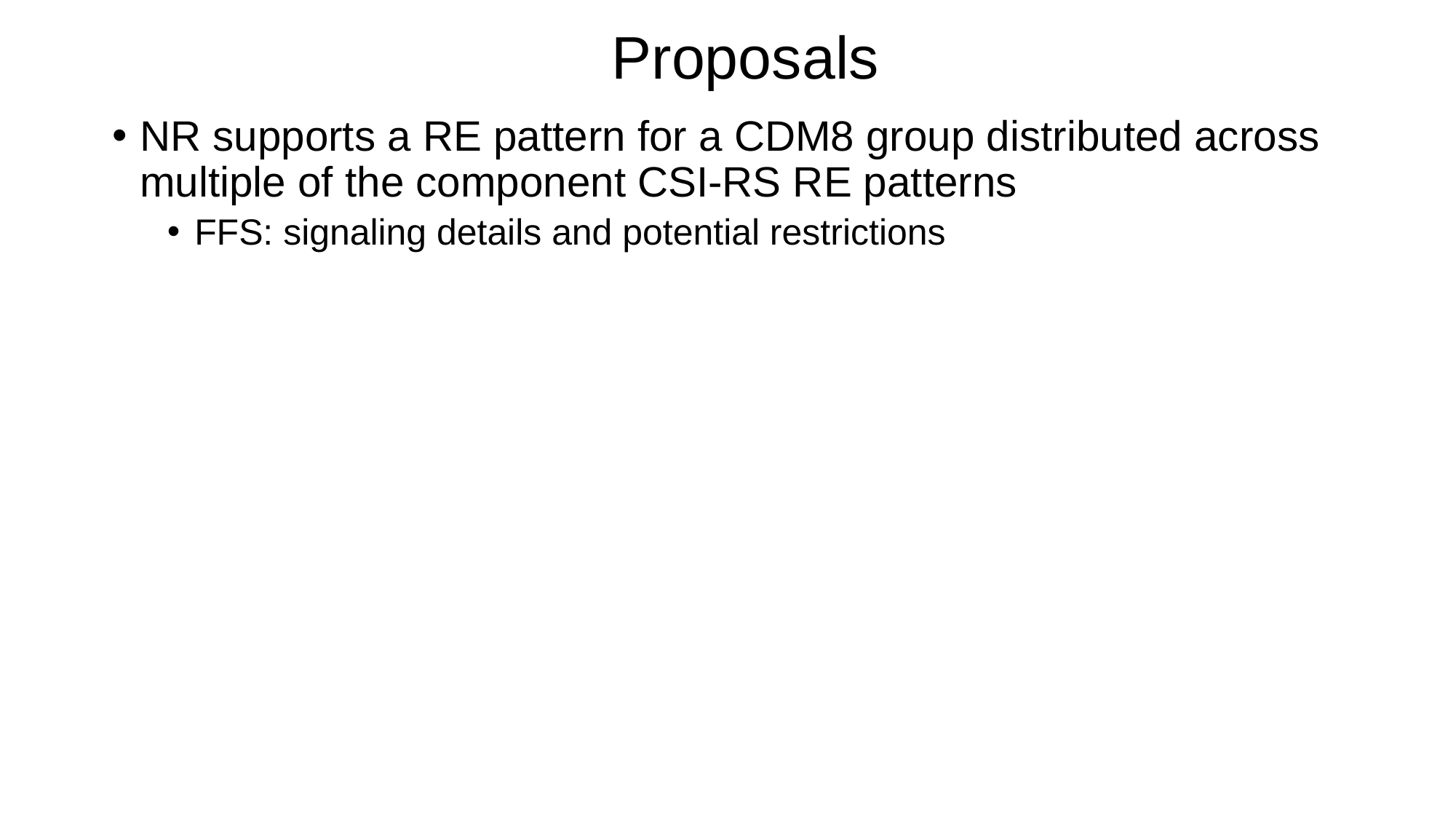

Proposals
NR supports a RE pattern for a CDM8 group distributed across multiple of the component CSI-RS RE patterns
FFS: signaling details and potential restrictions